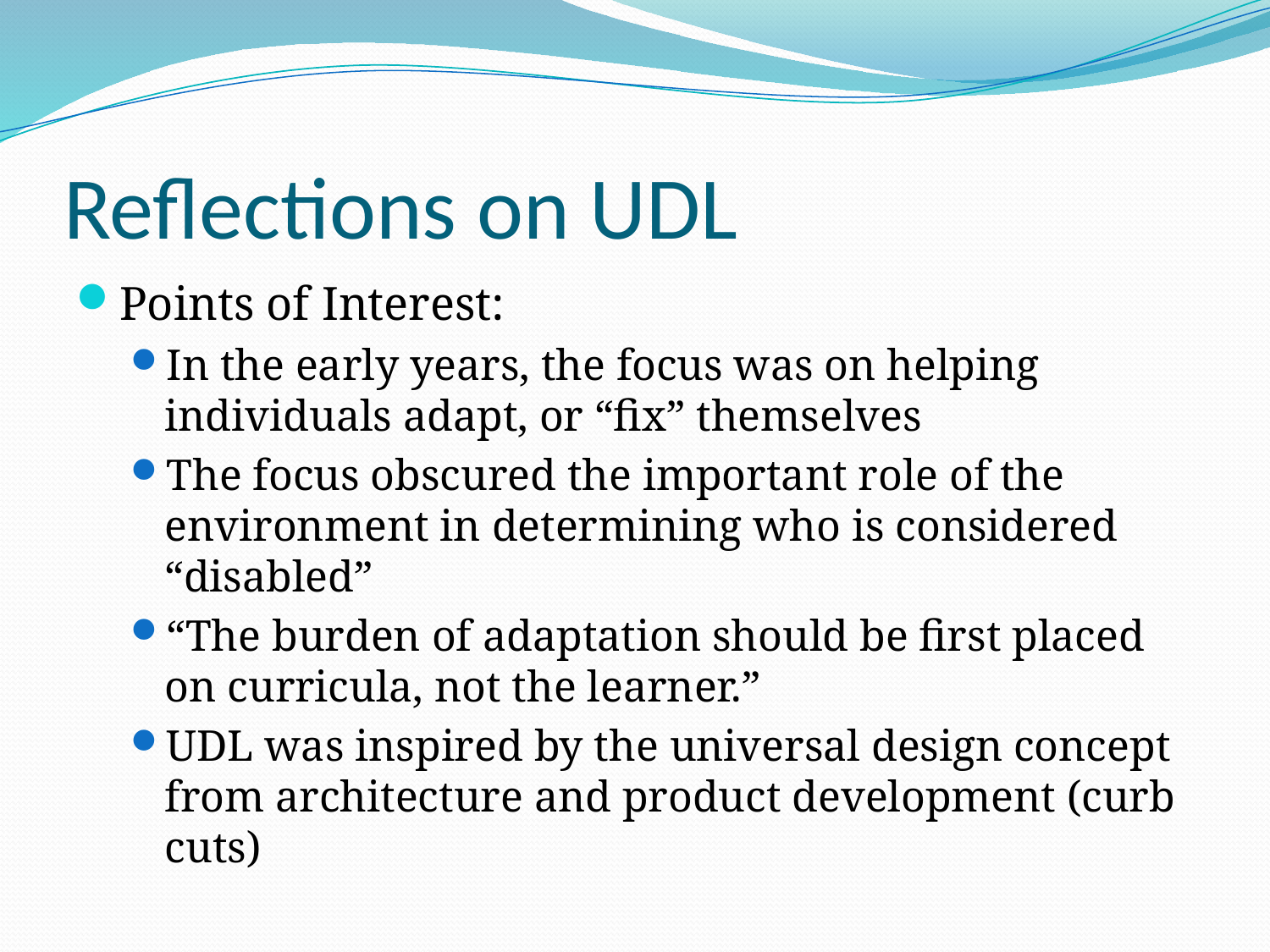

# Reflections on UDL
Points of Interest:
In the early years, the focus was on helping individuals adapt, or “fix” themselves
The focus obscured the important role of the environment in determining who is considered “disabled”
“The burden of adaptation should be first placed on curricula, not the learner.”
UDL was inspired by the universal design concept from architecture and product development (curb cuts)